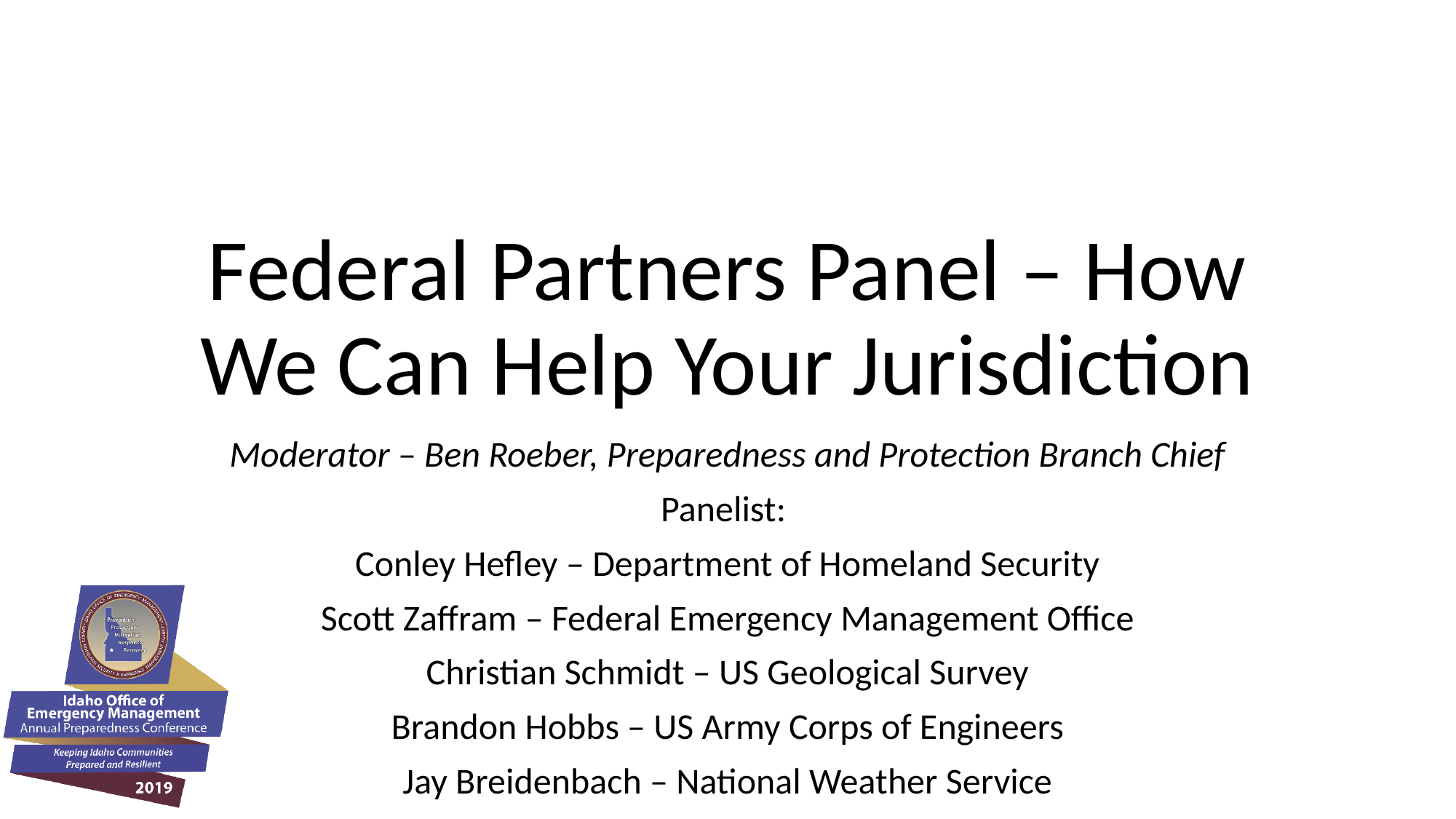

# Federal Partners Panel – How We Can Help Your Jurisdiction
Moderator – Ben Roeber, Preparedness and Protection Branch Chief
Panelist:
Conley Hefley – Department of Homeland Security
Scott Zaffram – Federal Emergency Management Office
Christian Schmidt – US Geological Survey
Brandon Hobbs – US Army Corps of Engineers
Jay Breidenbach – National Weather Service